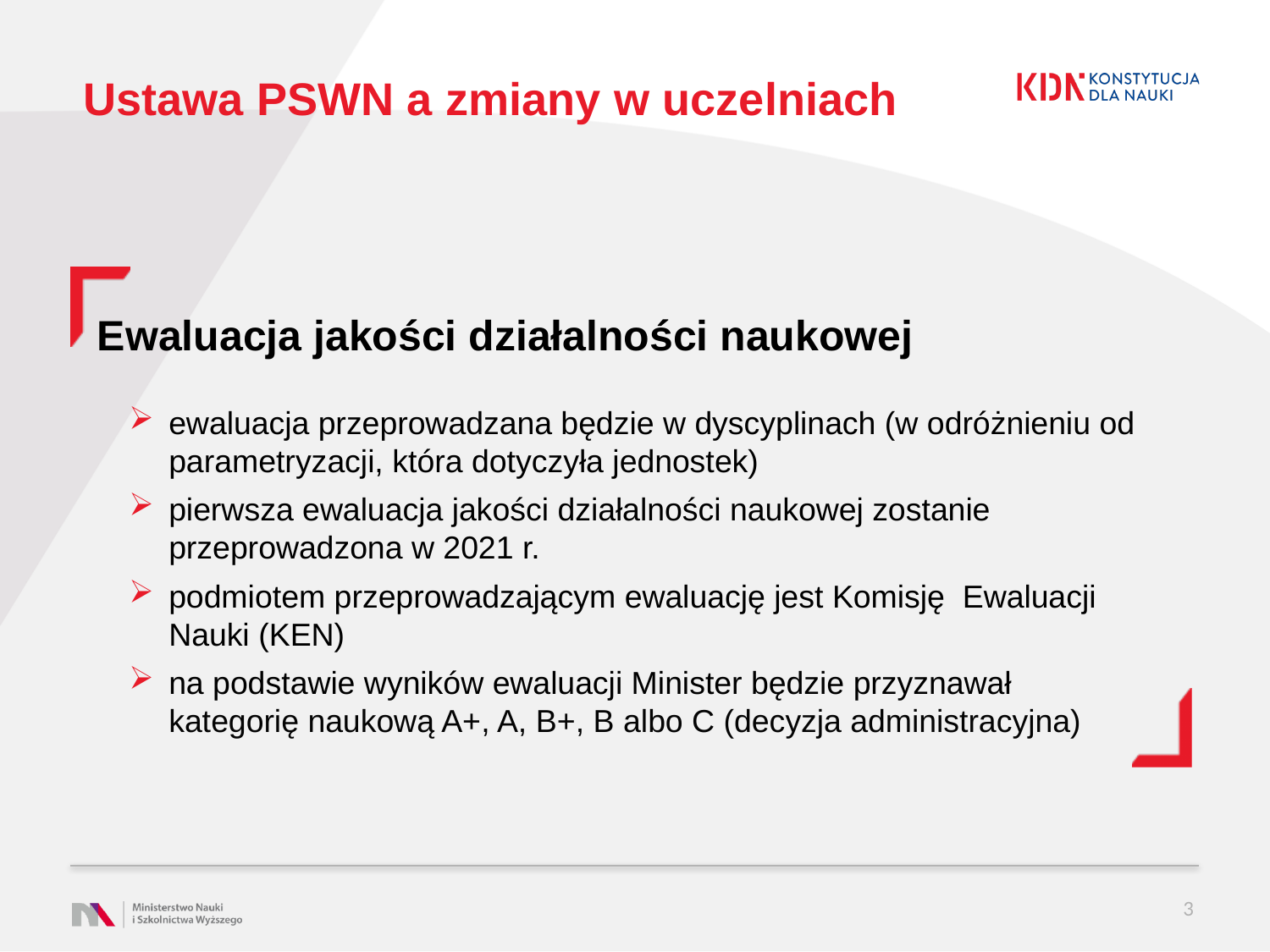

# Ustawa PSWN a zmiany w uczelniach
Ewaluacja jakości działalności naukowej

ewaluacja przeprowadzana będzie w dyscyplinach (w odróżnieniu od parametryzacji, która dotyczyła jednostek)
pierwsza ewaluacja jakości działalności naukowej zostanie przeprowadzona w 2021 r.
podmiotem przeprowadzającym ewaluację jest Komisję  Ewaluacji Nauki (KEN)
na podstawie wyników ewaluacji Minister będzie przyznawał  kategorię naukową A+, A, B+, B albo C (decyzja administracyjna)

3